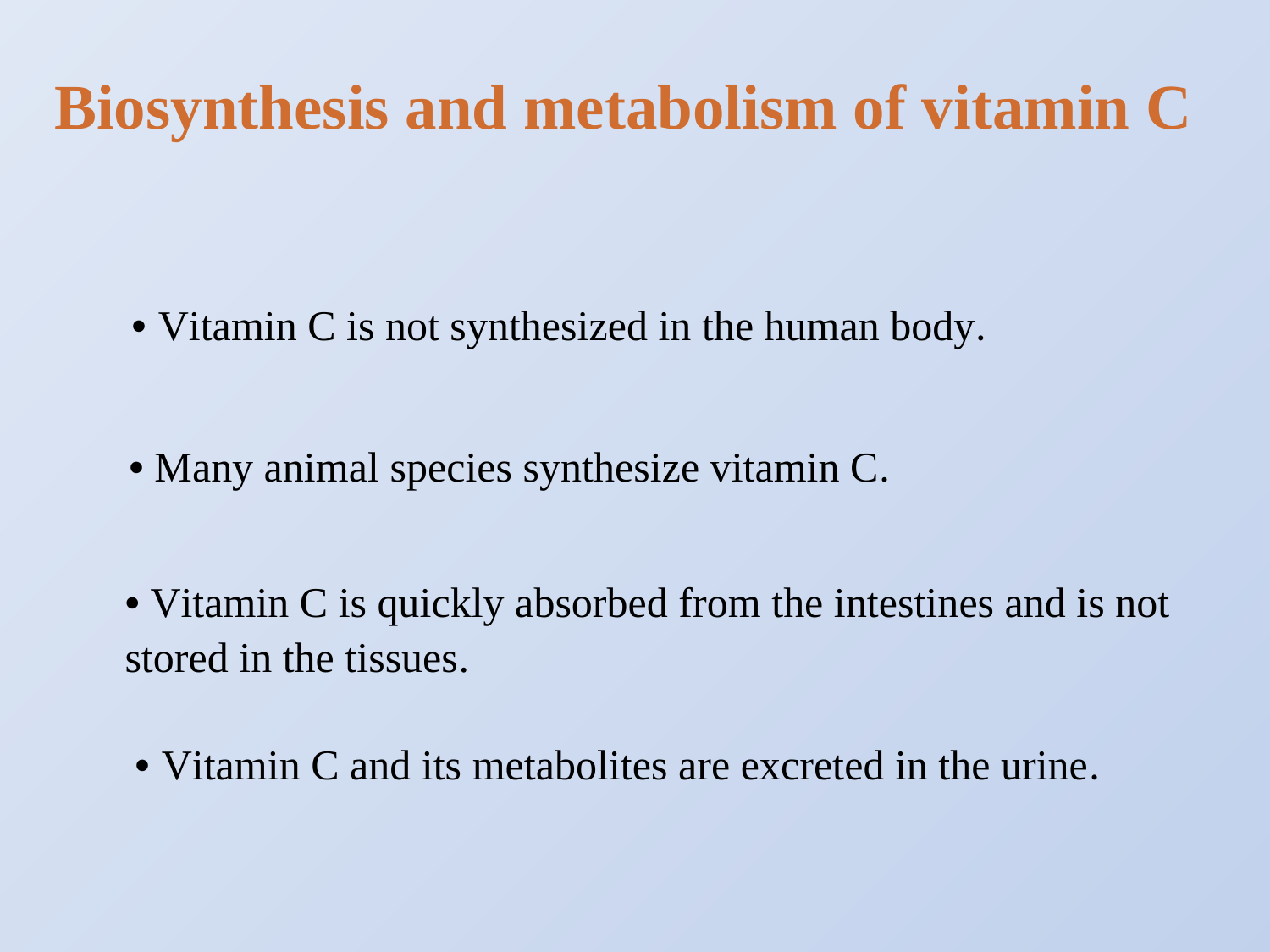

Biosynthesis and metabolism of vitamin C

• Vitamin C is not synthesized in the human body.

• Many animal species synthesize vitamin C.

• Vitamin C is quickly absorbed from the intestines and is not stored in the tissues.

• Vitamin C and its metabolites are excreted in the urine.